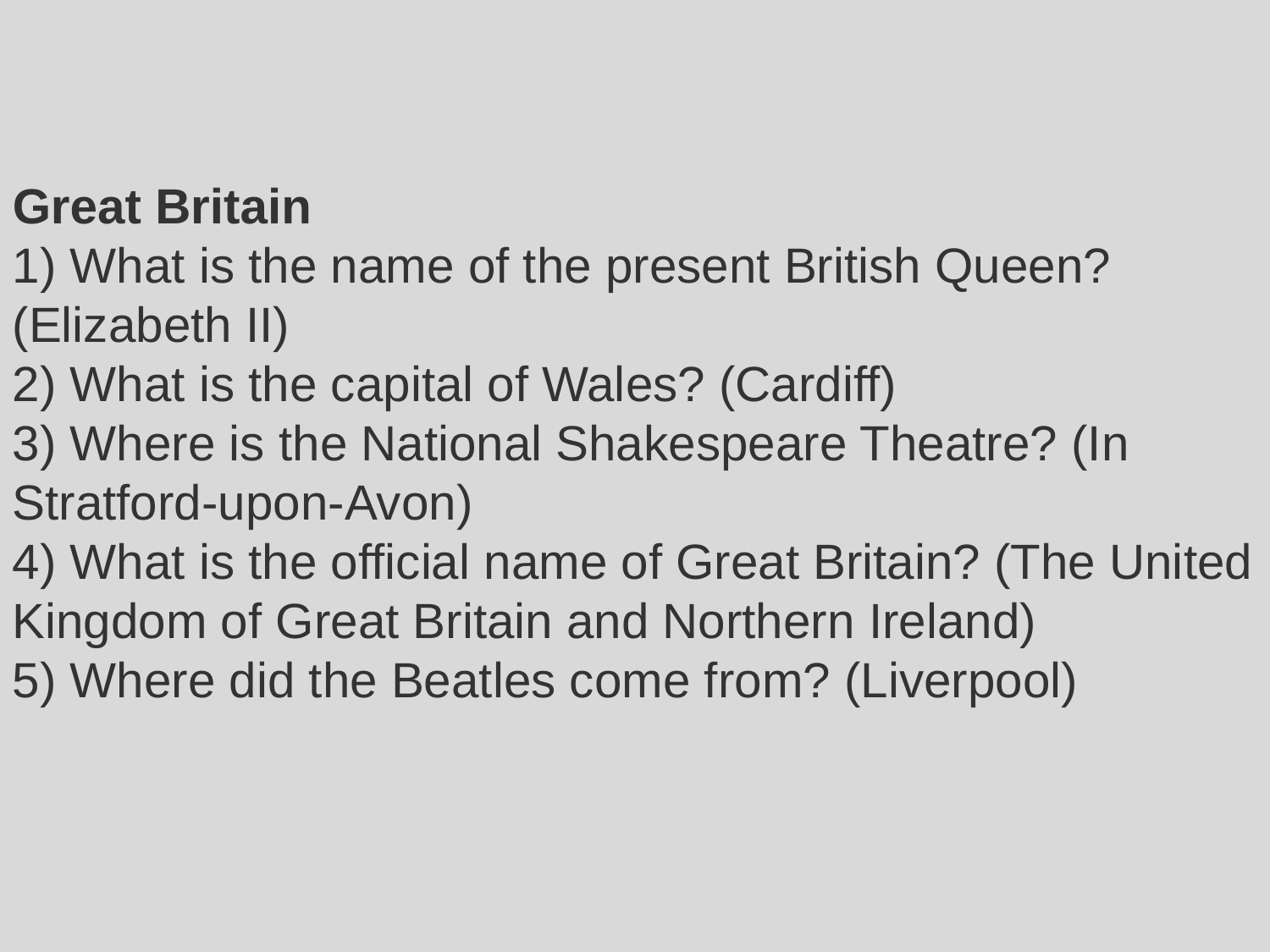

Great Britain
1) What is the name of the present British Queen? (Elizabeth II)
2) What is the capital of Wales? (Cardiff)
3) Where is the National Shakespeare Theatre? (In Stratford-upon-Avon)
4) What is the official name of Great Britain? (The United Kingdom of Great Britain and Northern Ireland)
5) Where did the Beatles come from? (Liverpool)